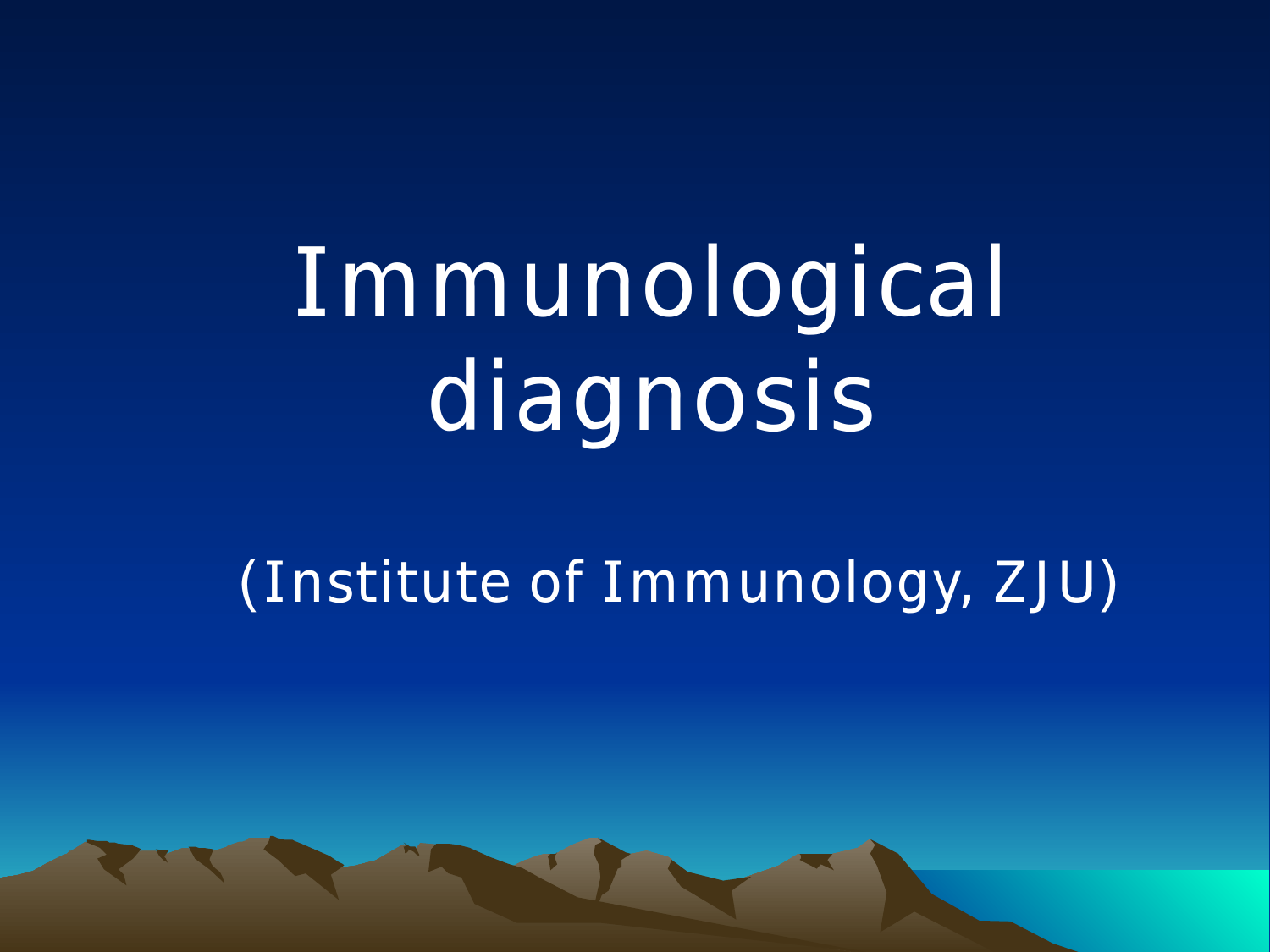

# Immunological diagnosis
(Institute of Immunology, ZJU)